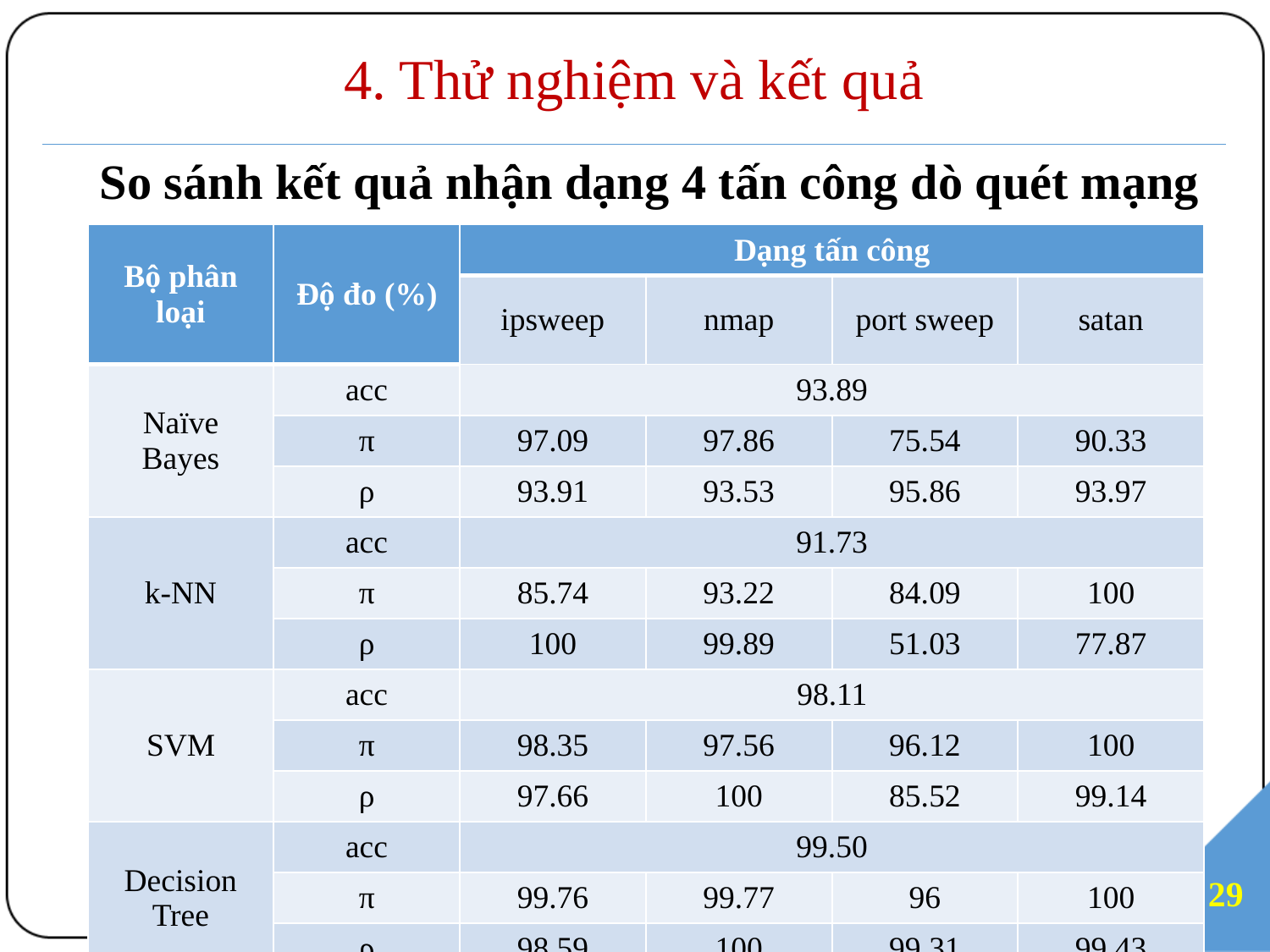

# 4. Thử nghiệm và kết quả
So sánh kết quả nhận dạng 4 tấn công dò quét mạng

| Bộ phân loại | Độ đo (%) | Dạng tấn công |  |  |  |
| --- | --- | --- | --- | --- | --- |
|  |  | ipsweep | nmap | port sweep | satan |
| Naïve Bayes | acc | 93.89 |  |  |  |
|  | π | 97.09 | 97.86 | 75.54 | 90.33 |
|  | ρ | 93.91 | 93.53 | 95.86 | 93.97 |
| k-NN | acc | 91.73 |  |  |  |
|  | π | 85.74 | 93.22 | 84.09 | 100 |
|  | ρ | 100 | 99.89 | 51.03 | 77.87 |
| SVM | acc | 98.11 |  |  |  |
|  | π | 98.35 | 97.56 | 96.12 | 100 |
|  | ρ | 97.66 | 100 | 85.52 | 99.14 |
| Decision Tree | acc | 99.50 |  |  |  |
|  | π | 99.76 | 99.77 | 96 | 100 |
|  | ρ | 98.59 | 100 | 99.31 | 99.43 |
29
7/3/2018